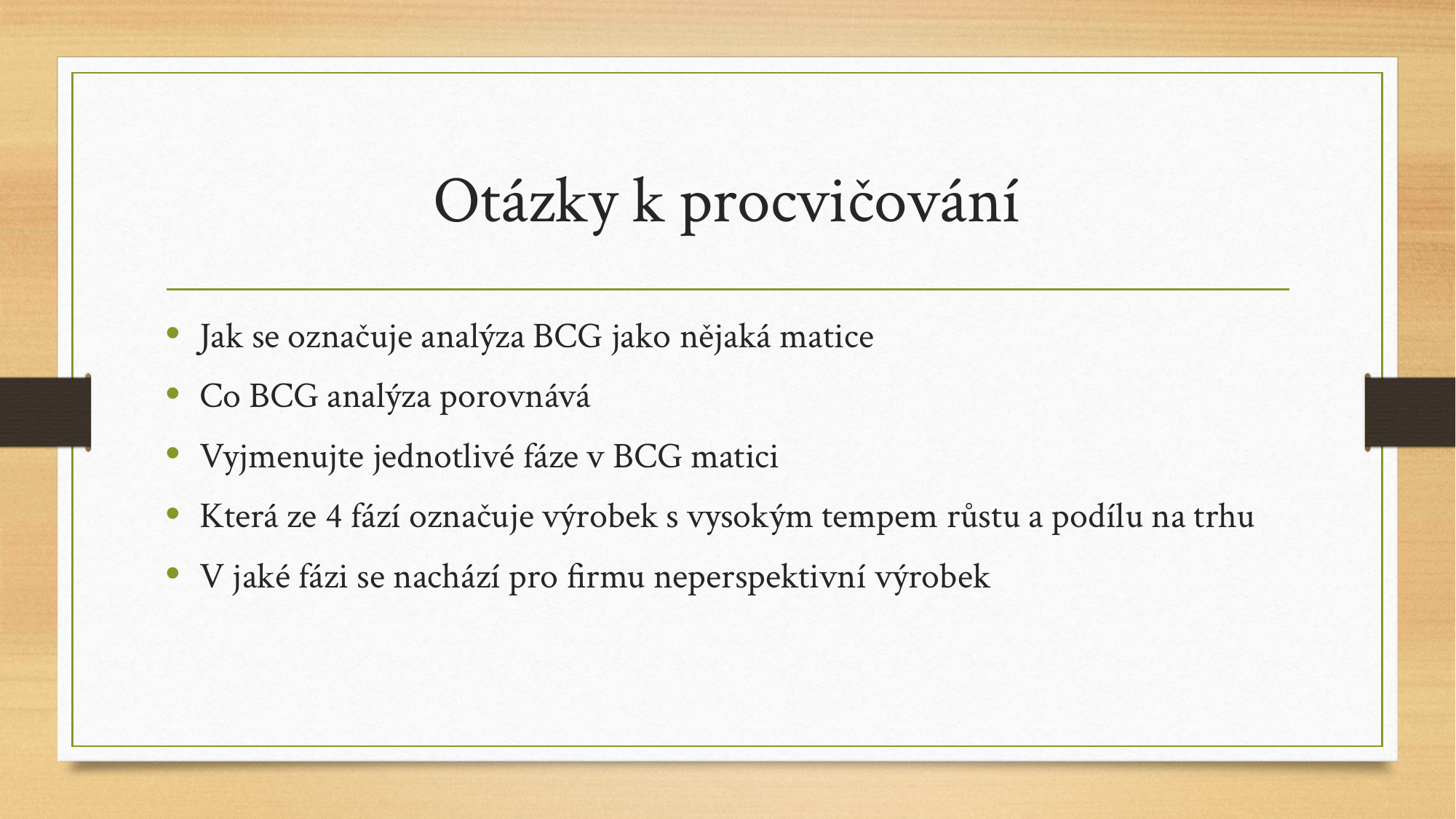

# Otázky k procvičování
Jak se označuje analýza BCG jako nějaká matice
Co BCG analýza porovnává
Vyjmenujte jednotlivé fáze v BCG matici
Která ze 4 fází označuje výrobek s vysokým tempem růstu a podílu na trhu
V jaké fázi se nachází pro firmu neperspektivní výrobek